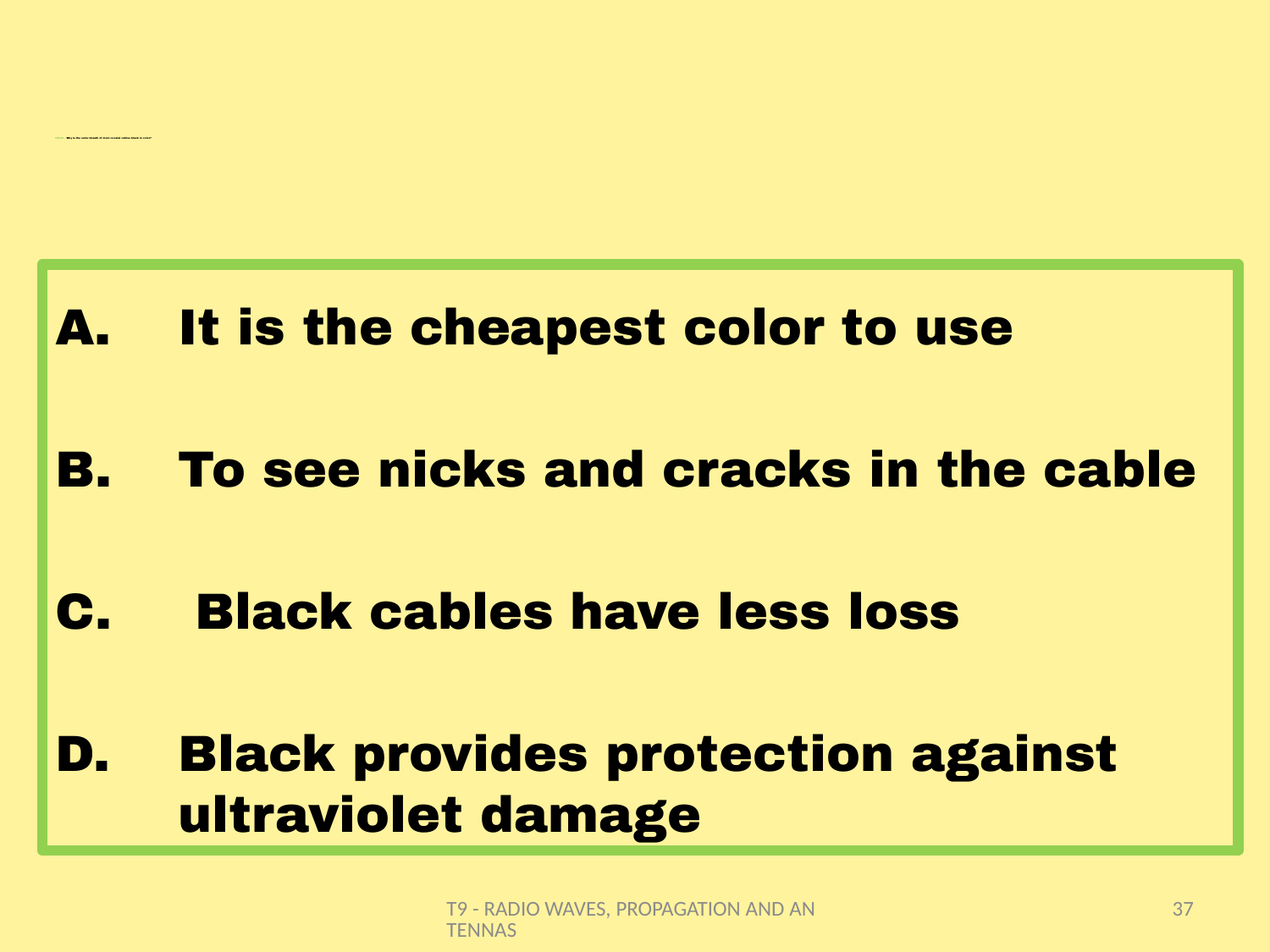

# T9C10 - Why is the outer sheath of most coaxial cables black in color?

It is the cheapest color to use

To see nicks and cracks in the cable

 Black cables have less loss

Black provides protection against ultraviolet damage

T9 - RADIO WAVES, PROPAGATION AND ANTENNAS
37